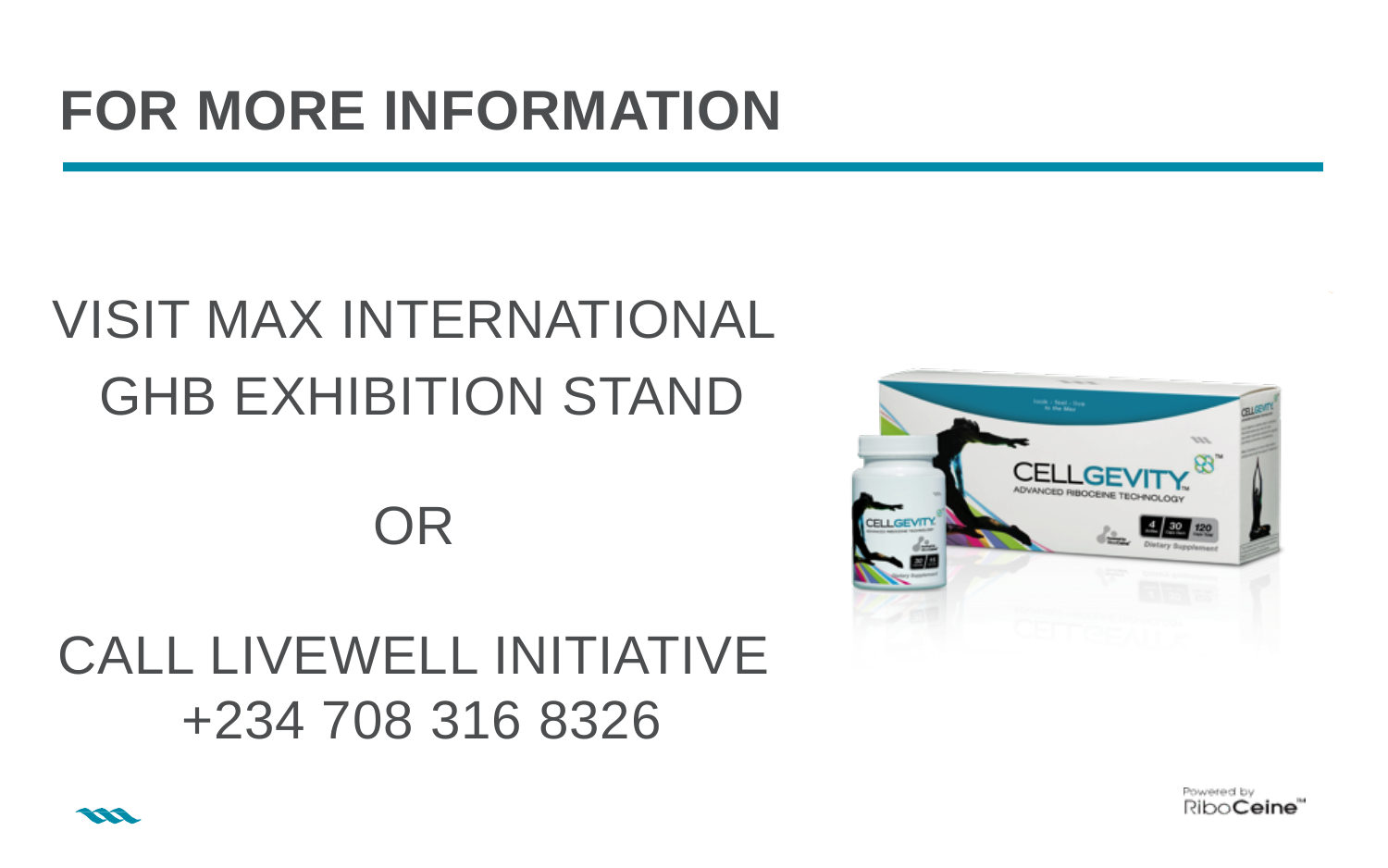

# FOR MORE INFORMATION

VISIT MAX INTERNATIONAL
GHB EXHIBITION STAND

OR

CALL LIVEWELL INITIATIVE
+234 708 316 8326